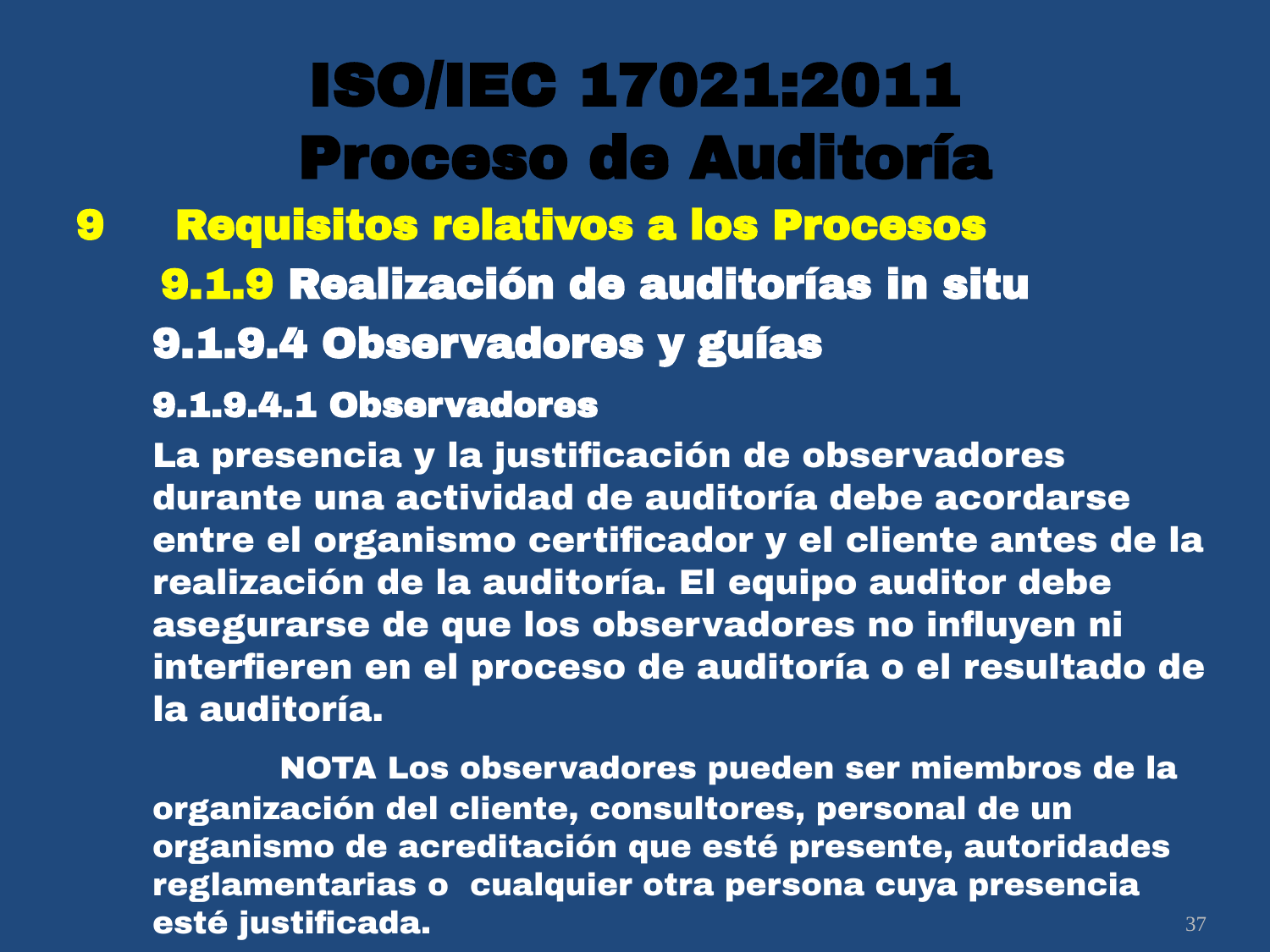

# ISO/IEC 17021:2011 Proceso de Auditoría
9	 Requisitos relativos a los Procesos
	9.1.9 Realización de auditorías in situ
	9.1.9.4 Observadores y guías
	9.1.9.4.1 Observadores
	La presencia y la justificación de observadores durante una actividad de auditoría debe acordarse entre el organismo certificador y el cliente antes de la realización de la auditoría. El equipo auditor debe asegurarse de que los observadores no influyen ni interfieren en el proceso de auditoría o el resultado de la auditoría.
		NOTA Los observadores pueden ser miembros de la organización del cliente, consultores, personal de un organismo de acreditación que esté presente, autoridades reglamentarias o  cualquier otra persona cuya presencia esté justificada.
37